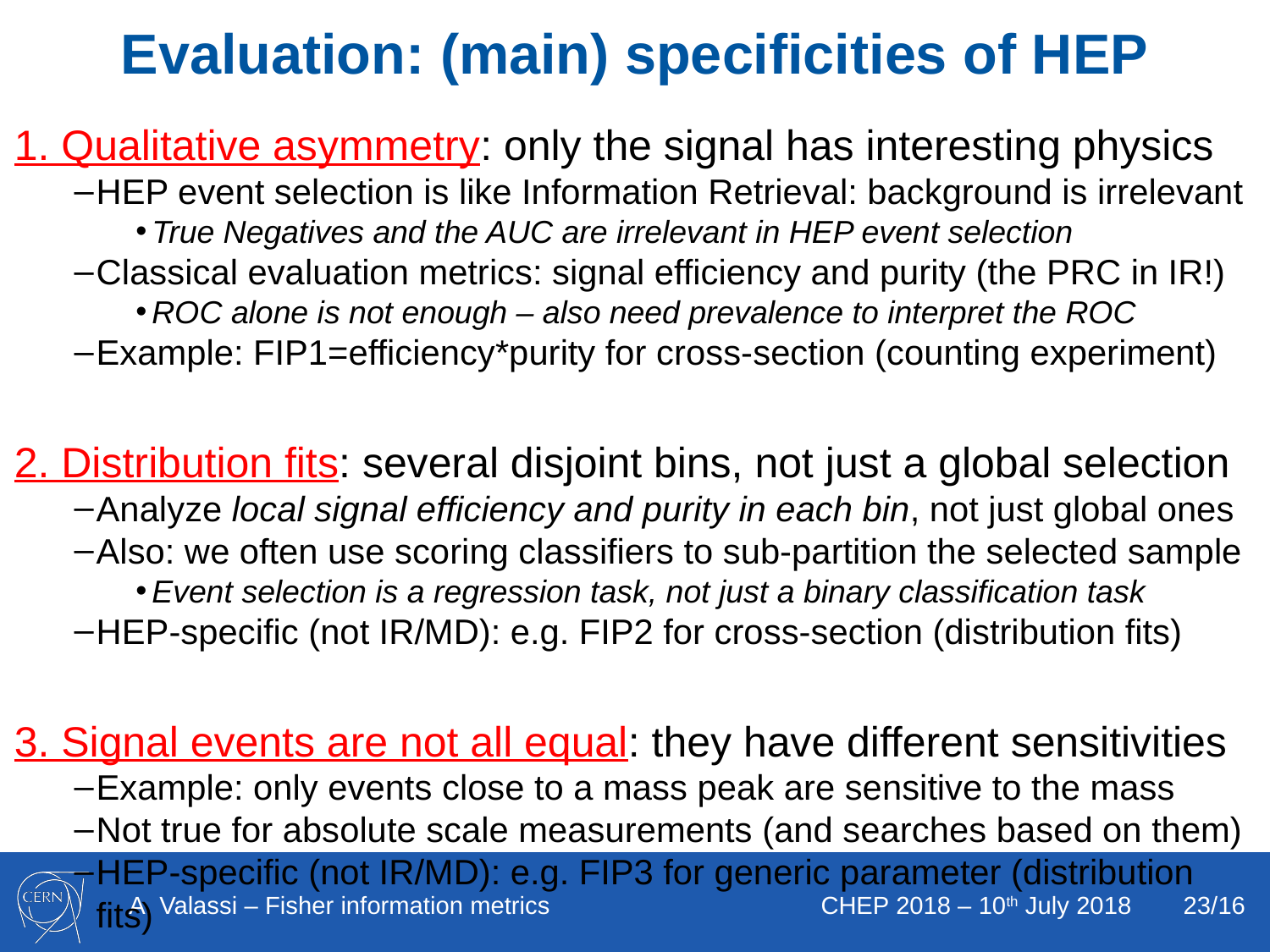

# Evaluation: (main) specificities of HEP
1. Qualitative asymmetry: only the signal has interesting physics
HEP event selection is like Information Retrieval: background is irrelevant
True Negatives and the AUC are irrelevant in HEP event selection
Classical evaluation metrics: signal efficiency and purity (the PRC in IR!)
ROC alone is not enough – also need prevalence to interpret the ROC
Example: FIP1=efficiency*purity for cross-section (counting experiment)

2. Distribution fits: several disjoint bins, not just a global selection
Analyze local signal efficiency and purity in each bin, not just global ones
Also: we often use scoring classifiers to sub-partition the selected sample
Event selection is a regression task, not just a binary classification task
HEP-specific (not IR/MD): e.g. FIP2 for cross-section (distribution fits)

3. Signal events are not all equal: they have different sensitivities
Example: only events close to a mass peak are sensitive to the mass
Not true for absolute scale measurements (and searches based on them)
HEP-specific (not IR/MD): e.g. FIP3 for generic parameter (distribution fits)